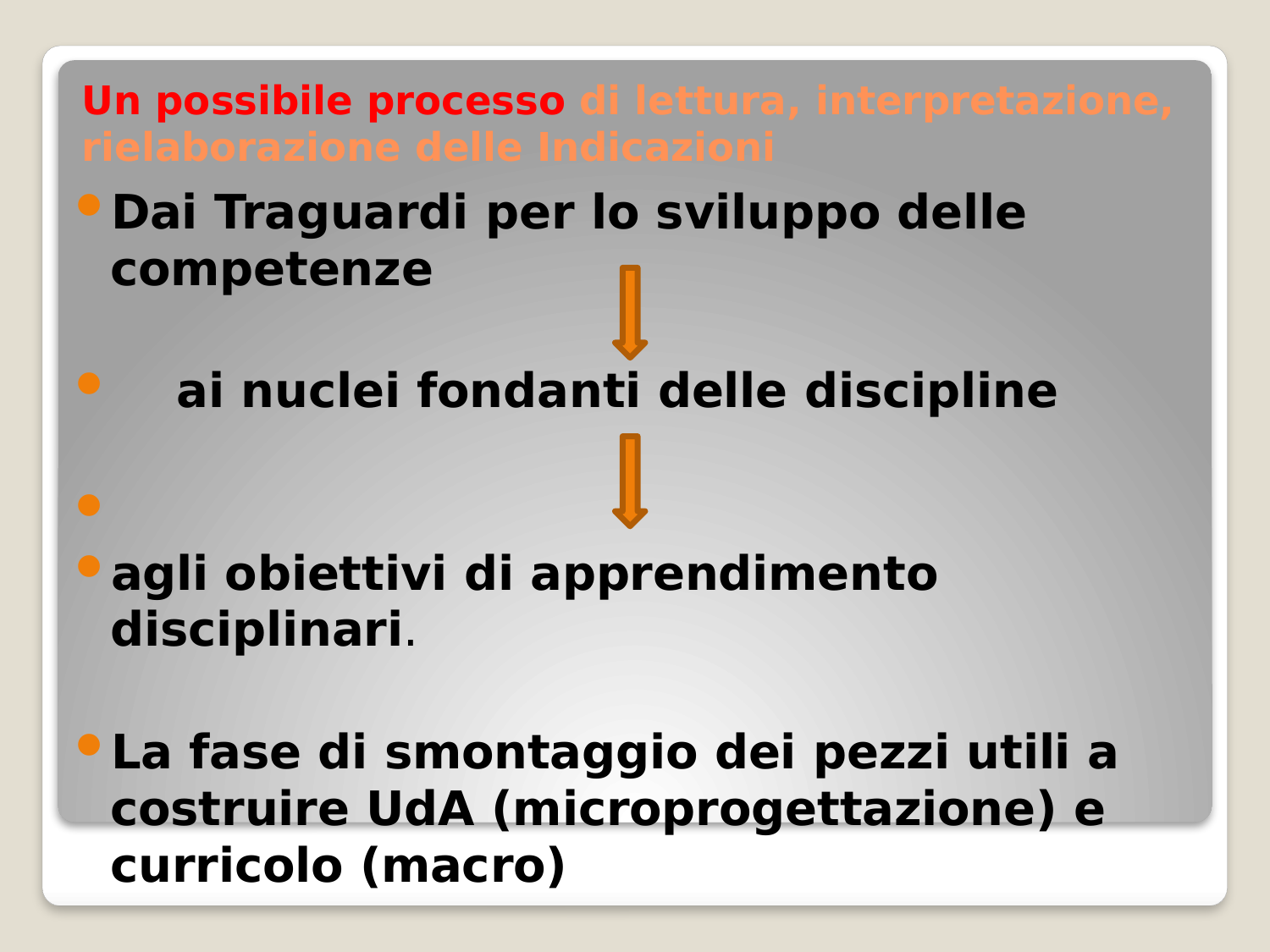

# Un possibile processo di lettura, interpretazione, rielaborazione delle Indicazioni
Dai Traguardi per lo sviluppo delle competenze

    ai nuclei fondanti delle discipline

agli obiettivi di apprendimento disciplinari.

La fase di smontaggio dei pezzi utili a costruire UdA (microprogettazione) e curricolo (macro)